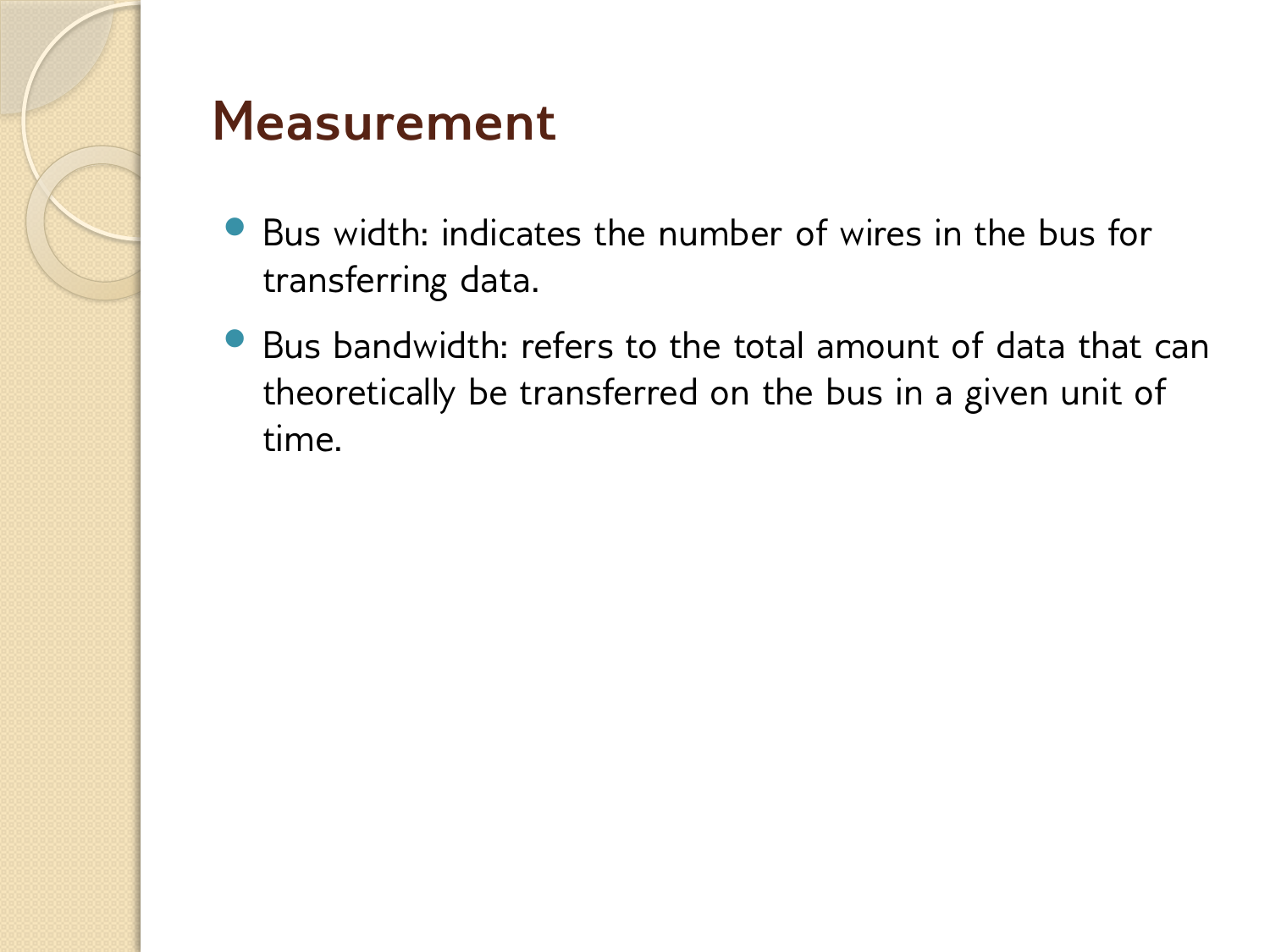

# Measurement
Bus width: indicates the number of wires in the bus for transferring data.
Bus bandwidth: refers to the total amount of data that can theoretically be transferred on the bus in a given unit of time.